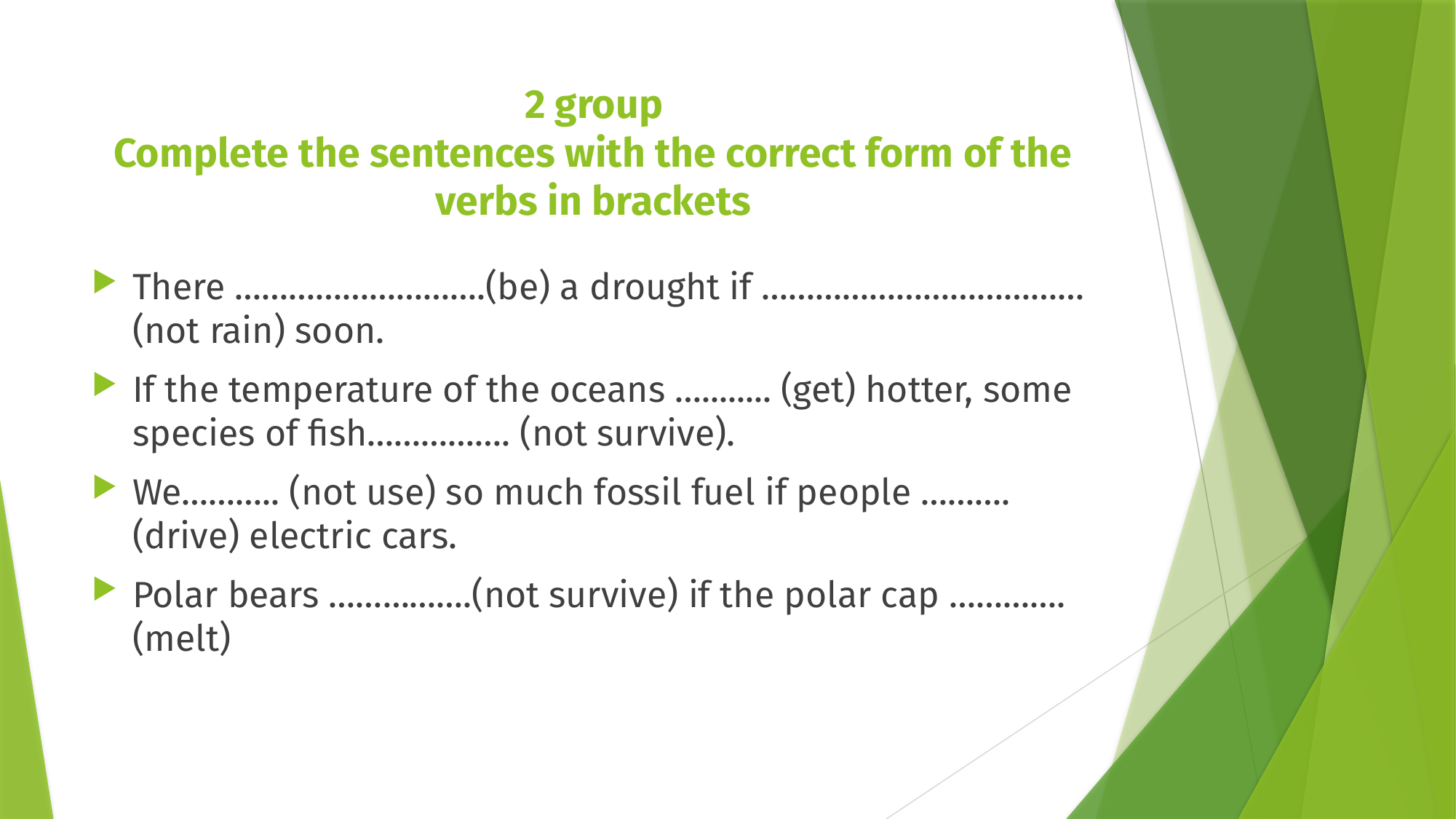

# 2 group Complete the sentences with the correct form of the verbs in brackets
There ……………………….(be) a drought if ………………………………(not rain) soon.
If the temperature of the oceans …........ (get) hotter, some species of fish……………. (not survive).
We……….. (not use) so much fossil fuel if people ……….(drive) electric cars.
Polar bears …………….(not survive) if the polar cap ………….(melt)